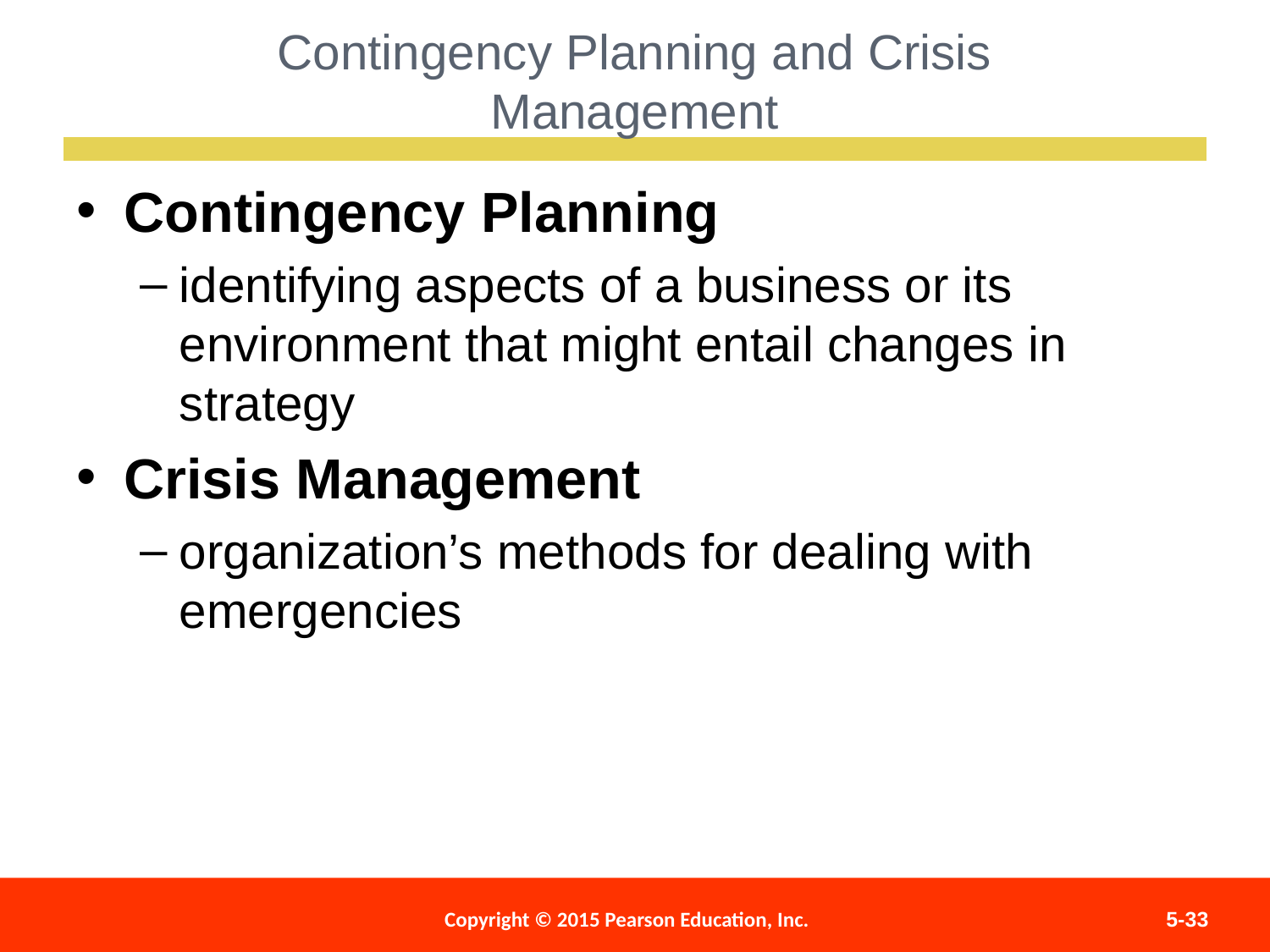

Contingency Planning and Crisis
Management
Contingency Planning
identifying aspects of a business or its environment that might entail changes in strategy
Crisis Management
organization’s methods for dealing with emergencies